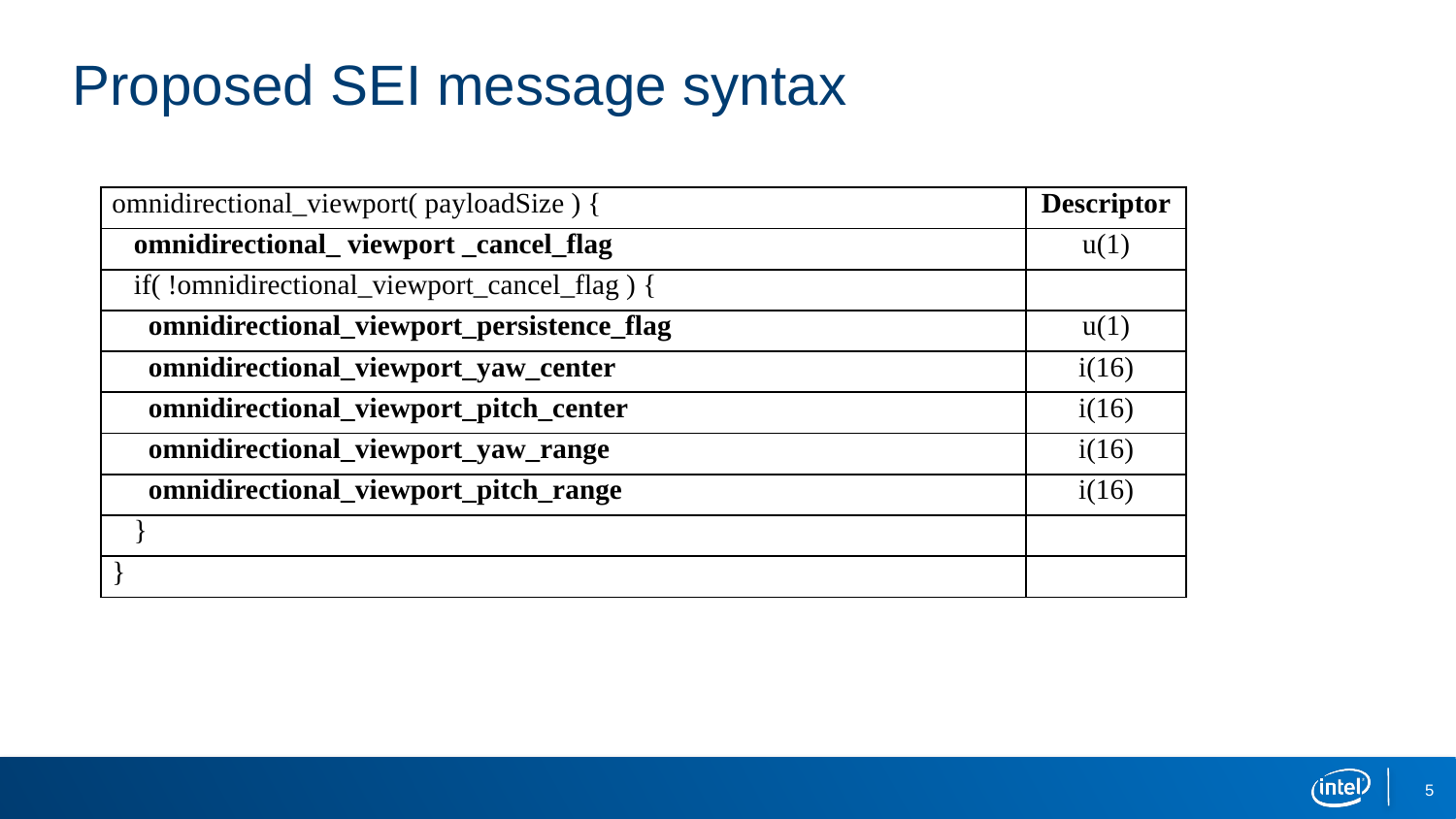

# Proposed SEI message syntax
| omnidirectional\_viewport( payloadSize ) { | Descriptor |
| --- | --- |
| omnidirectional\_ viewport \_cancel\_flag | u(1) |
| if( !omnidirectional\_viewport\_cancel\_flag ) { |  |
| omnidirectional\_viewport\_persistence\_flag | u(1) |
| omnidirectional\_viewport\_yaw\_center | i(16) |
| omnidirectional\_viewport\_pitch\_center | i(16) |
| omnidirectional\_viewport\_yaw\_range | i(16) |
| omnidirectional\_viewport\_pitch\_range | i(16) |
| } |  |
| } |  |
5